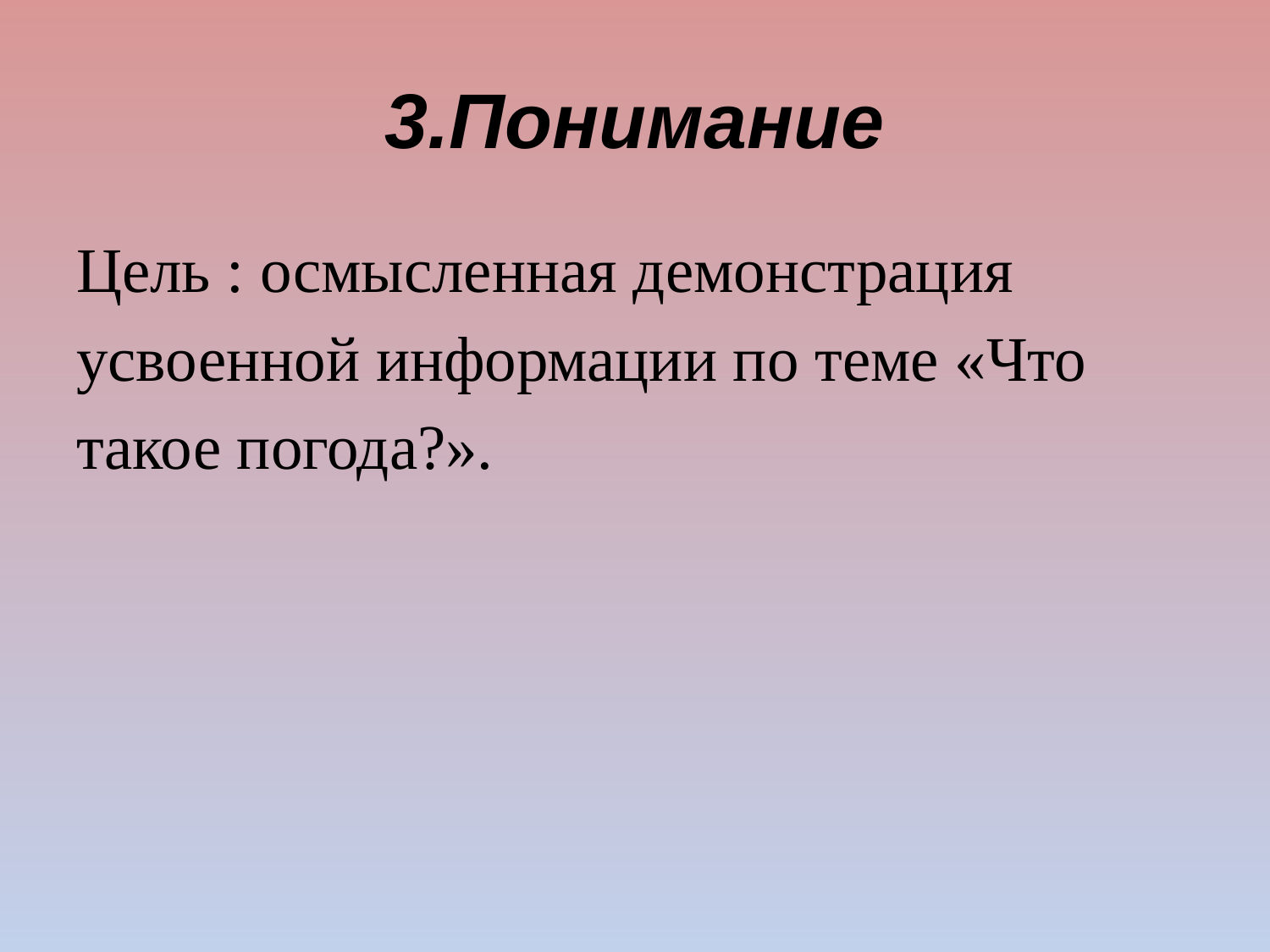

# 3.Понимание
Цель : осмысленная демонстрация
усвоенной информации по теме «Что
такое погода?».